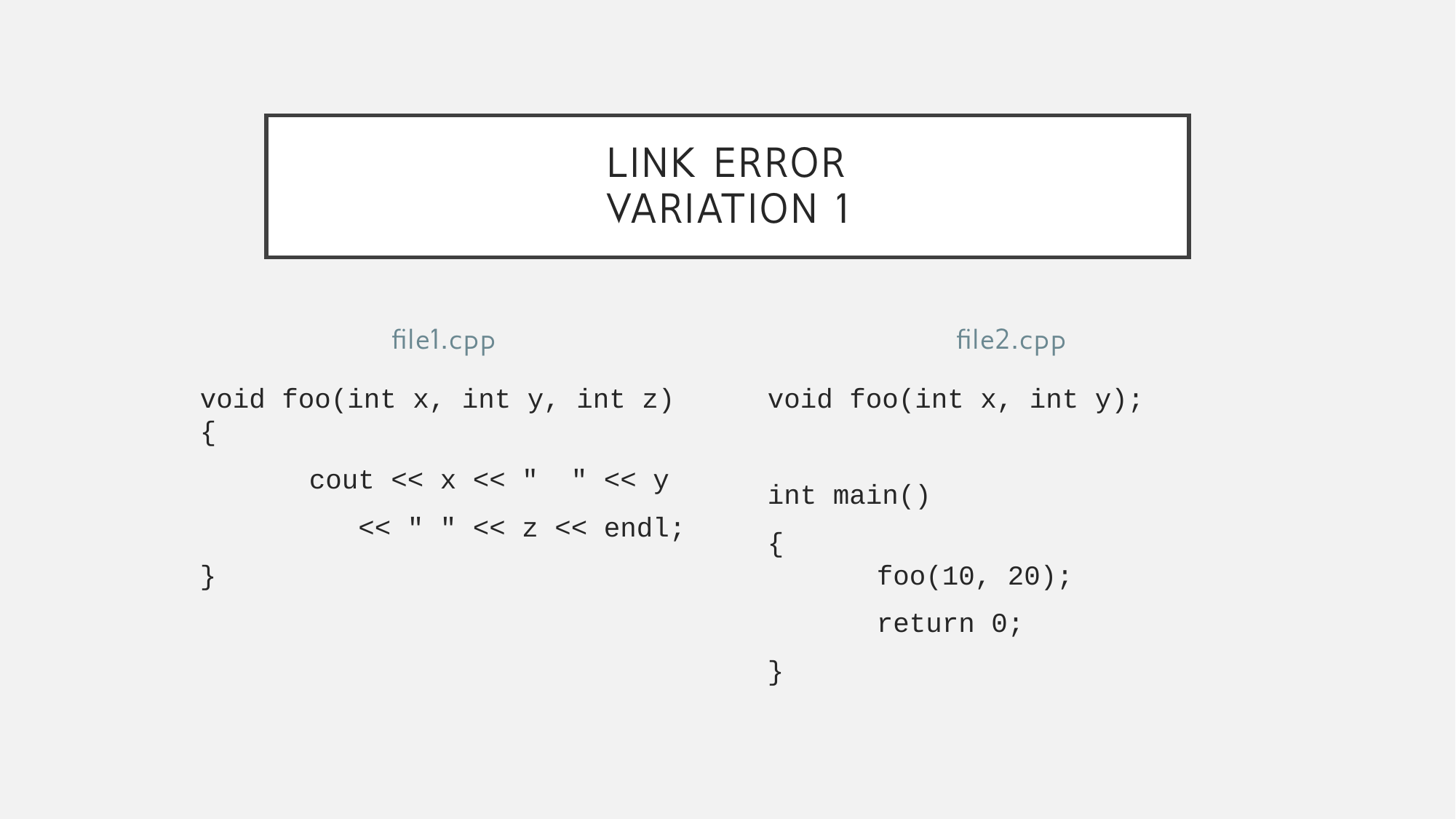

# Link Error Variation 1
file1.cpp
file2.cpp
void foo(int x, int y);

int main()
{
	foo(10, 20);
	return 0;
}
void foo(int x, int y, int z)
{
	cout << x << "  " << y
	   << " " << z << endl;
}